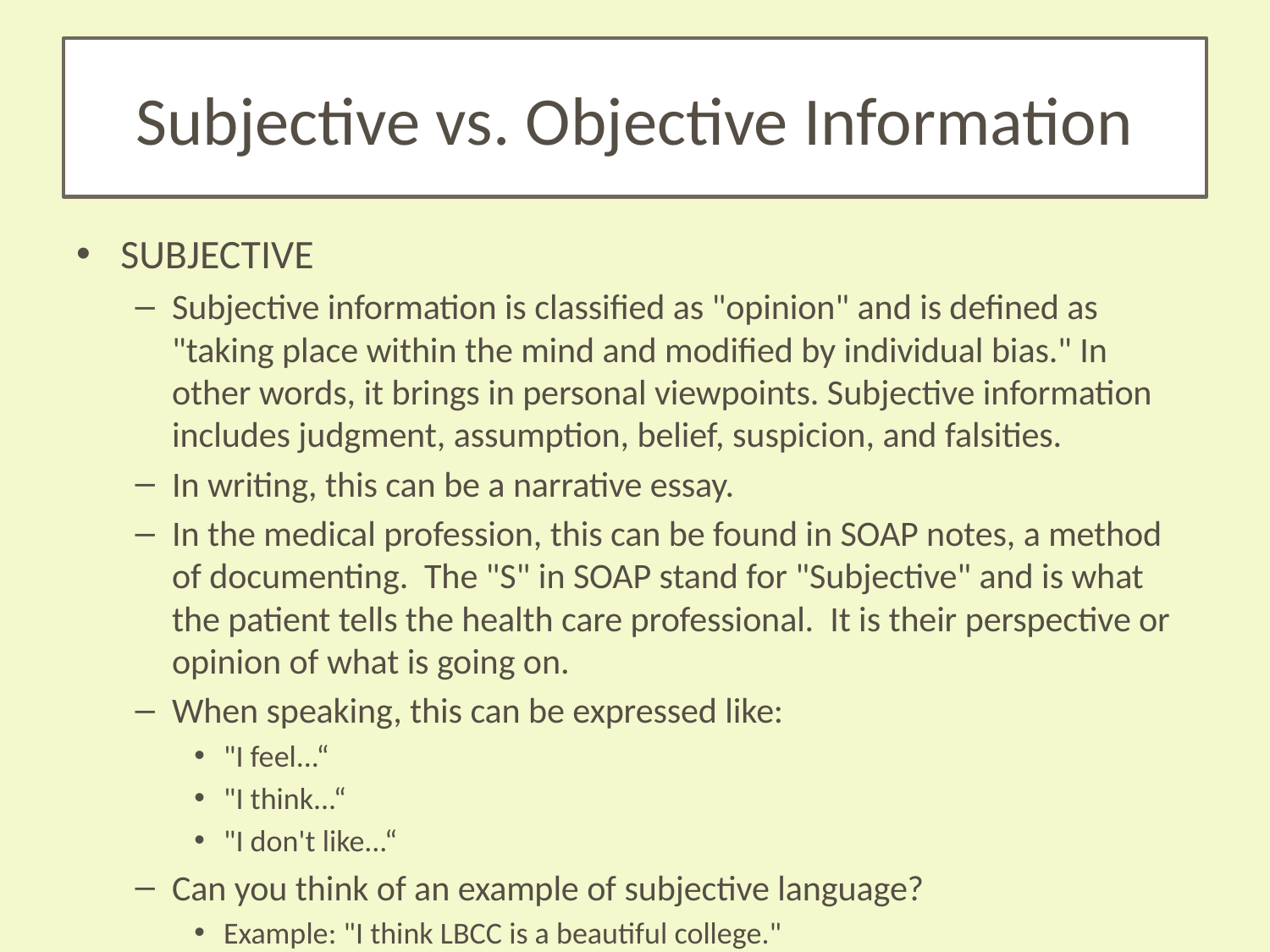

# Subjective vs. Objective Information
SUBJECTIVE
Subjective information is classified as "opinion" and is defined as "taking place within the mind and modified by individual bias." In other words, it brings in personal viewpoints. Subjective information includes judgment, assumption, belief, suspicion, and falsities.
In writing, this can be a narrative essay.
In the medical profession, this can be found in SOAP notes, a method of documenting.  The "S" in SOAP stand for "Subjective" and is what the patient tells the health care professional.  It is their perspective or opinion of what is going on.
When speaking, this can be expressed like:
"I feel...“
"I think...“
"I don't like...“
Can you think of an example of subjective language?
Example: "I think LBCC is a beautiful college."